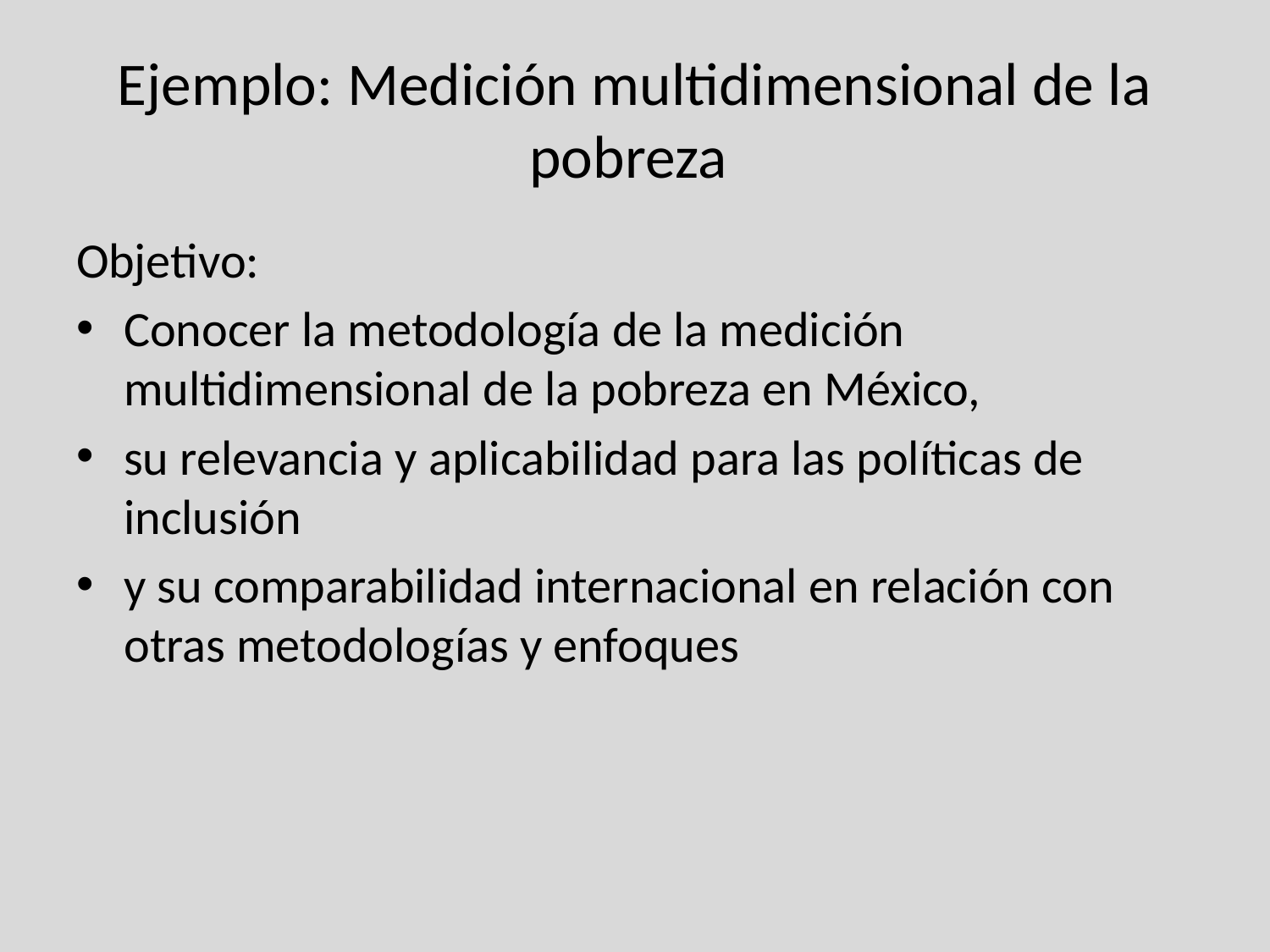

# Ejemplo: Medición multidimensional de la pobreza
Objetivo:
Conocer la metodología de la medición multidimensional de la pobreza en México,
su relevancia y aplicabilidad para las políticas de inclusión
y su comparabilidad internacional en relación con otras metodologías y enfoques